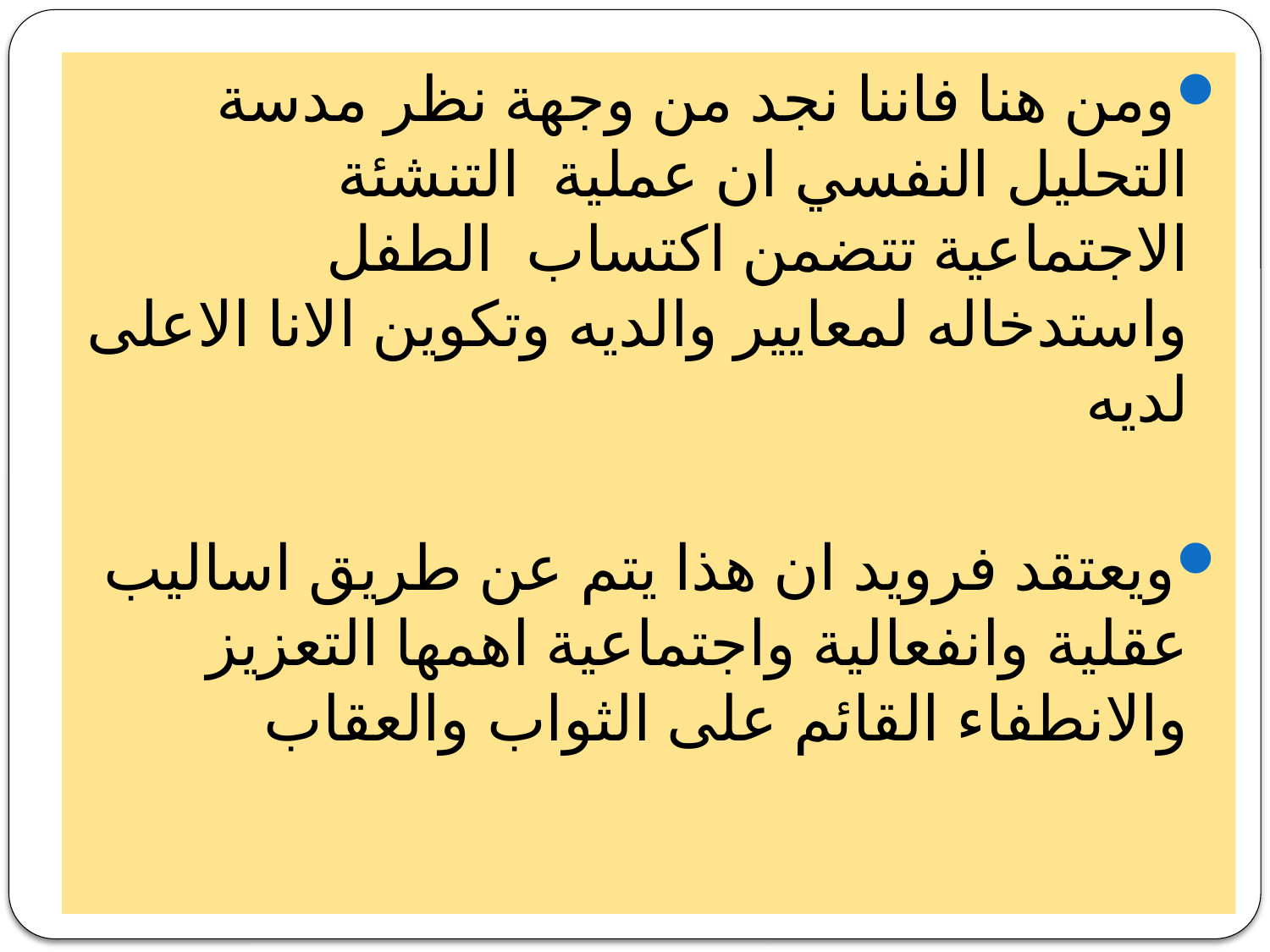

ومن هنا فاننا نجد من وجهة نظر مدسة التحليل النفسي ان عملية  التنشئة الاجتماعية تتضمن اكتساب  الطفل واستدخاله لمعايير والديه وتكوين الانا الاعلى لديه

ويعتقد فرويد ان هذا يتم عن طريق اساليب عقلية وانفعالية واجتماعية اهمها التعزيز والانطفاء القائم على الثواب والعقاب